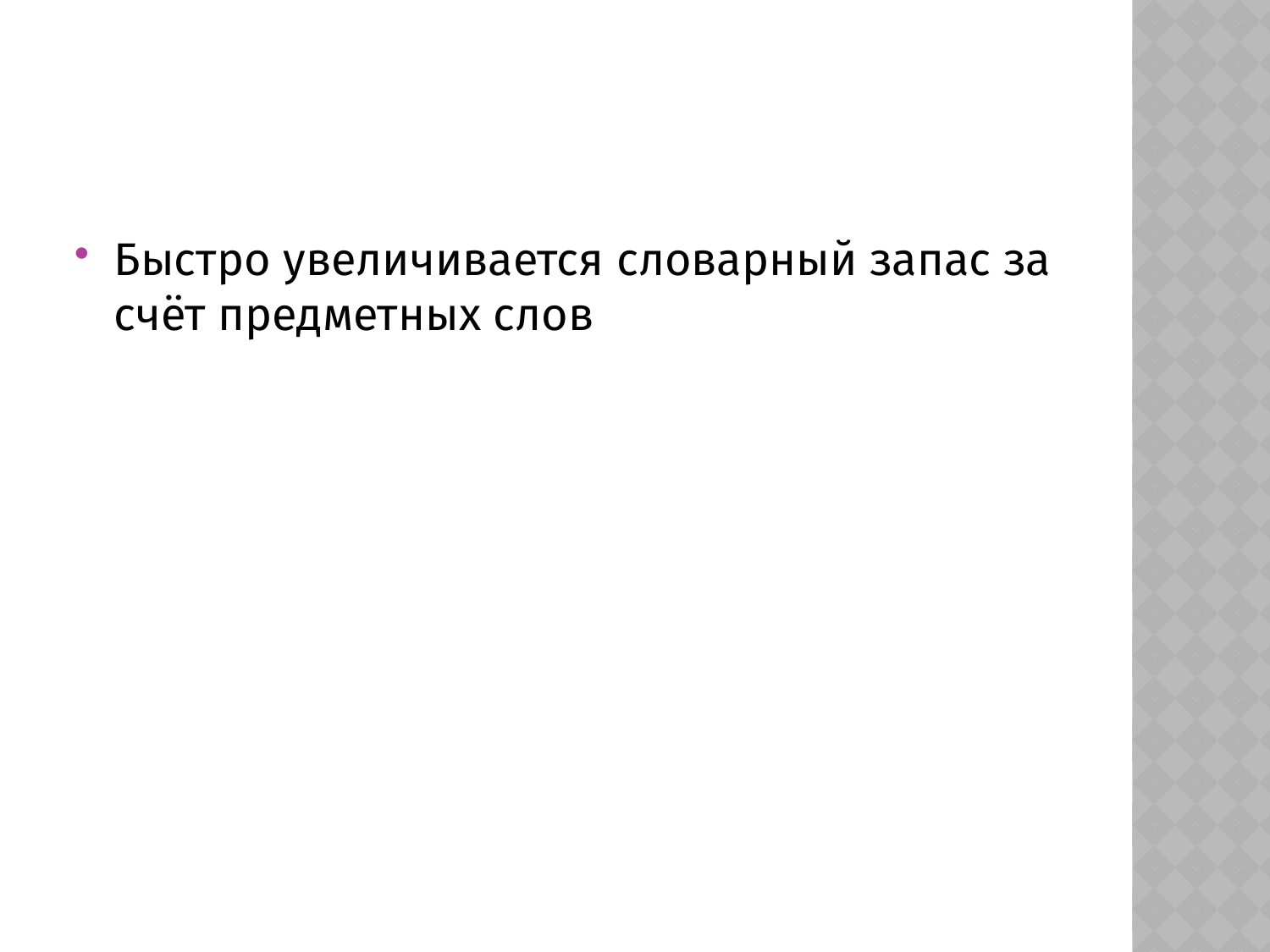

#
Быстро увеличивается словарный запас за счёт предметных слов